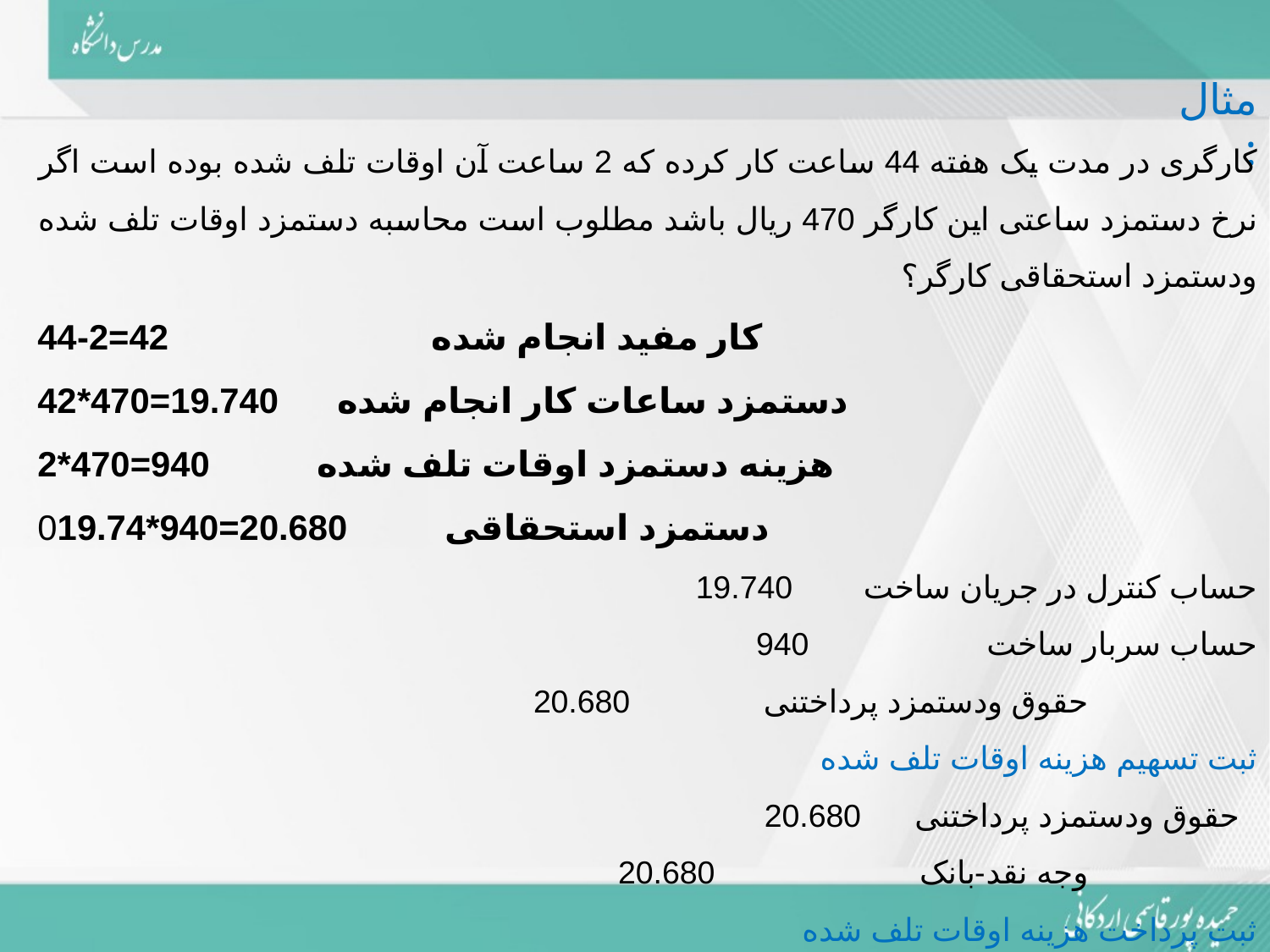

مثال:
کارگری در مدت یک هفته 44 ساعت کار کرده که 2 ساعت آن اوقات تلف شده بوده است اگر نرخ دستمزد ساعتی این کارگر 470 ریال باشد مطلوب است محاسبه دستمزد اوقات تلف شده ودستمزد استحقاقی کارگر؟
کار مفید انجام شده                           42=2-44
دستمزد ساعات کار انجام شده      19.740=470*42
هزینه دستمزد اوقات تلف شده           940=470*2
دستمزد استحقاقی          20.680=940*19.740
حساب کنترل در جریان ساخت        19.740
حساب سربار ساخت                    940
                   حقوق ودستمزد پرداختنی               20.680
ثبت تسهیم هزینه اوقات تلف شده
  حقوق ودستمزد پرداختنی      20.680
                   وجه نقد-بانک                       20.680
ثبت پرداخت هزینه اوقات تلف شده